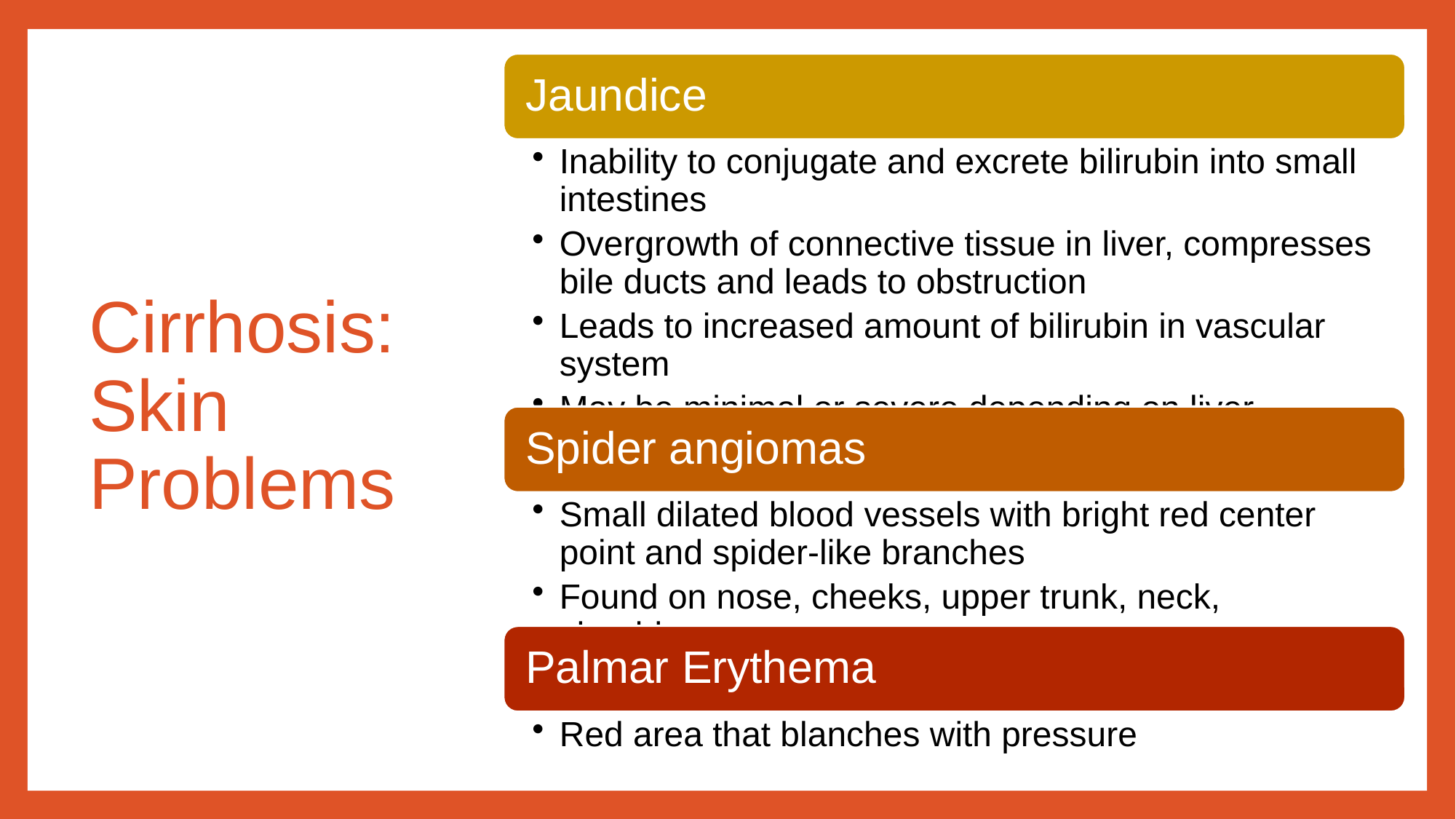

Jaundice
Inability to conjugate and excrete bilirubin into small intestines
Overgrowth of connective tissue in liver, compresses bile ducts and leads to obstruction
Leads to increased amount of bilirubin in vascular system
May be minimal or severe depending on liver damage
Spider angiomas
Small dilated blood vessels with bright red center point and spider-like branches
Found on nose, cheeks, upper trunk, neck, shoulders
Palmar Erythema
Red area that blanches with pressure
# Cirrhosis: Skin Problems